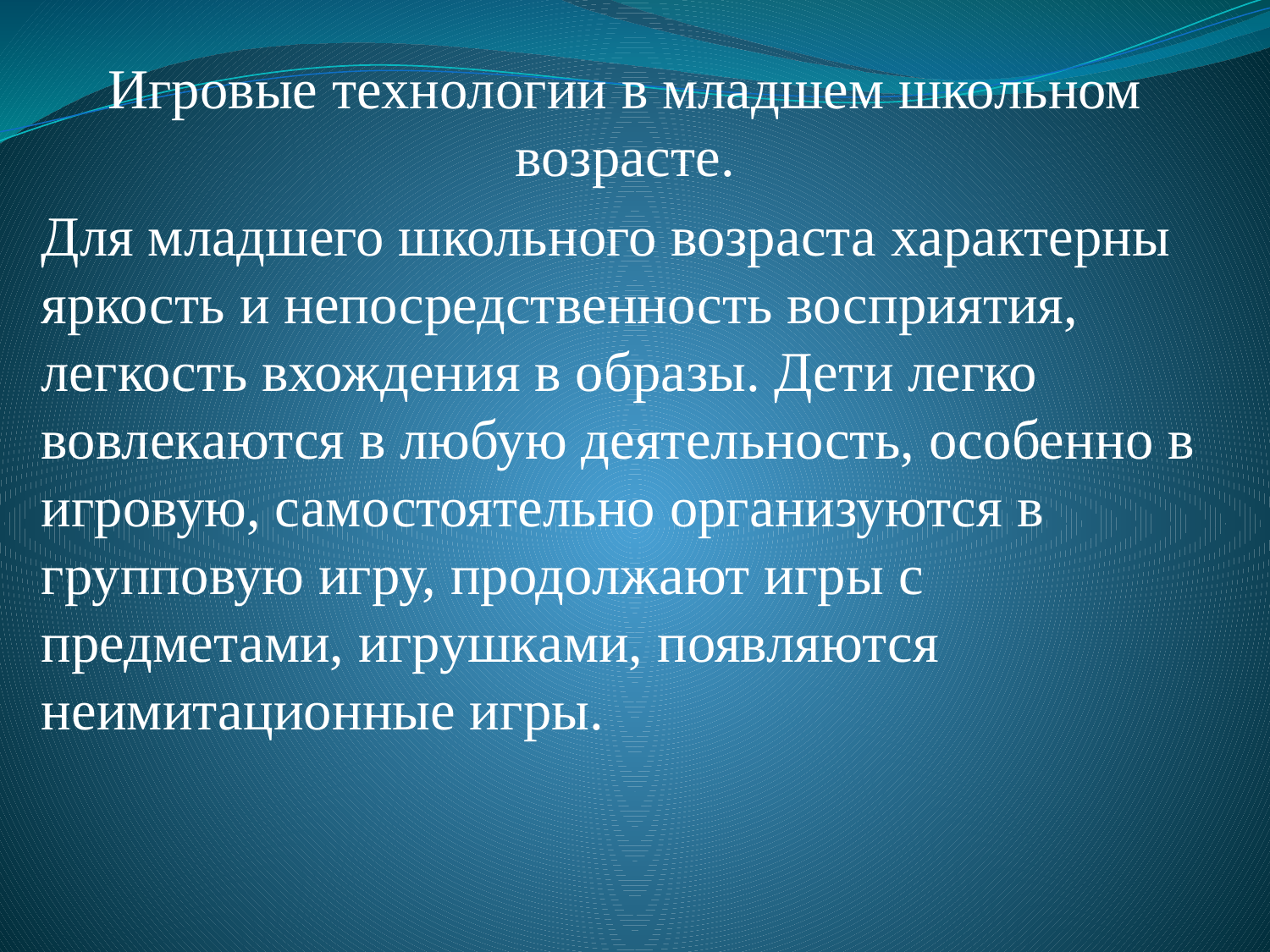

Игровые технологии в младшем школьном возрасте.
Для младшего школьного возраста характерны яркость и непосредственность восприятия, легкость вхождения в образы. Дети легко вовлекаются в любую деятельность, особенно в игровую, самостоятельно организуются в групповую игру, продолжают игры с предметами, игрушками, появляются неимитационные игры.

#